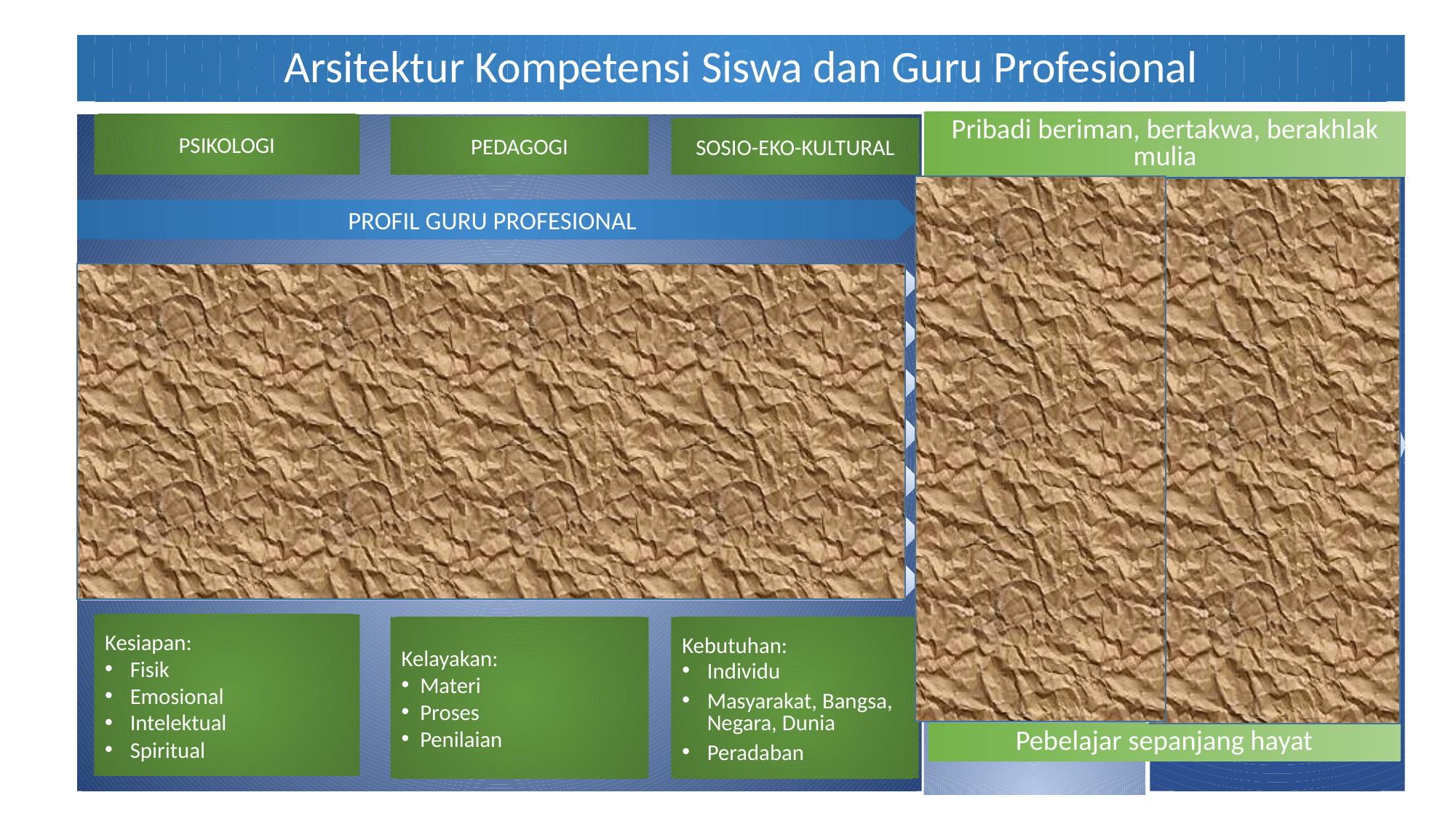

# Arsitektur Kompetensi Siswa dan Guru Profesional
Pribadi beriman, bertakwa, berakhlak mulia
PSIKOLOGI

PEDAGOGI
SOSIO-EKO-KULTURAL

PROFIL GURU PROFESIONAL
Pebelajar yang sukses.
Individu yang percaya diri.
WN yang bertanggung jawab.
Kontributor peradaban yang efektif.
CP-1:

....Mempesona, panggilan jiwa ...
CP-2:
.. tujuan pemb. berpikir tingkat tinggi...(HOTS)..
Kualitas pembelajaran tingkat tinggi dan pendidikan karakter yang kuat
CP-3:
...menguasai advanced material...
CP-4:
..perancangan berbasis TPACK...
CP-5:
...active learning yang mendidik....
CP-6:
...asesmen yang otentik dgn umpan balik..
...kesadaran akan CPD....
CP-7:
Kesiapan:
Fisik
Emosional
Intelektual
Spiritual
Kelayakan:
Materi
Proses
Penilaian
Kebutuhan:
Individu
Masyarakat, Bangsa, Negara, Dunia
Peradaban
Pebelajar sepanjang hayat